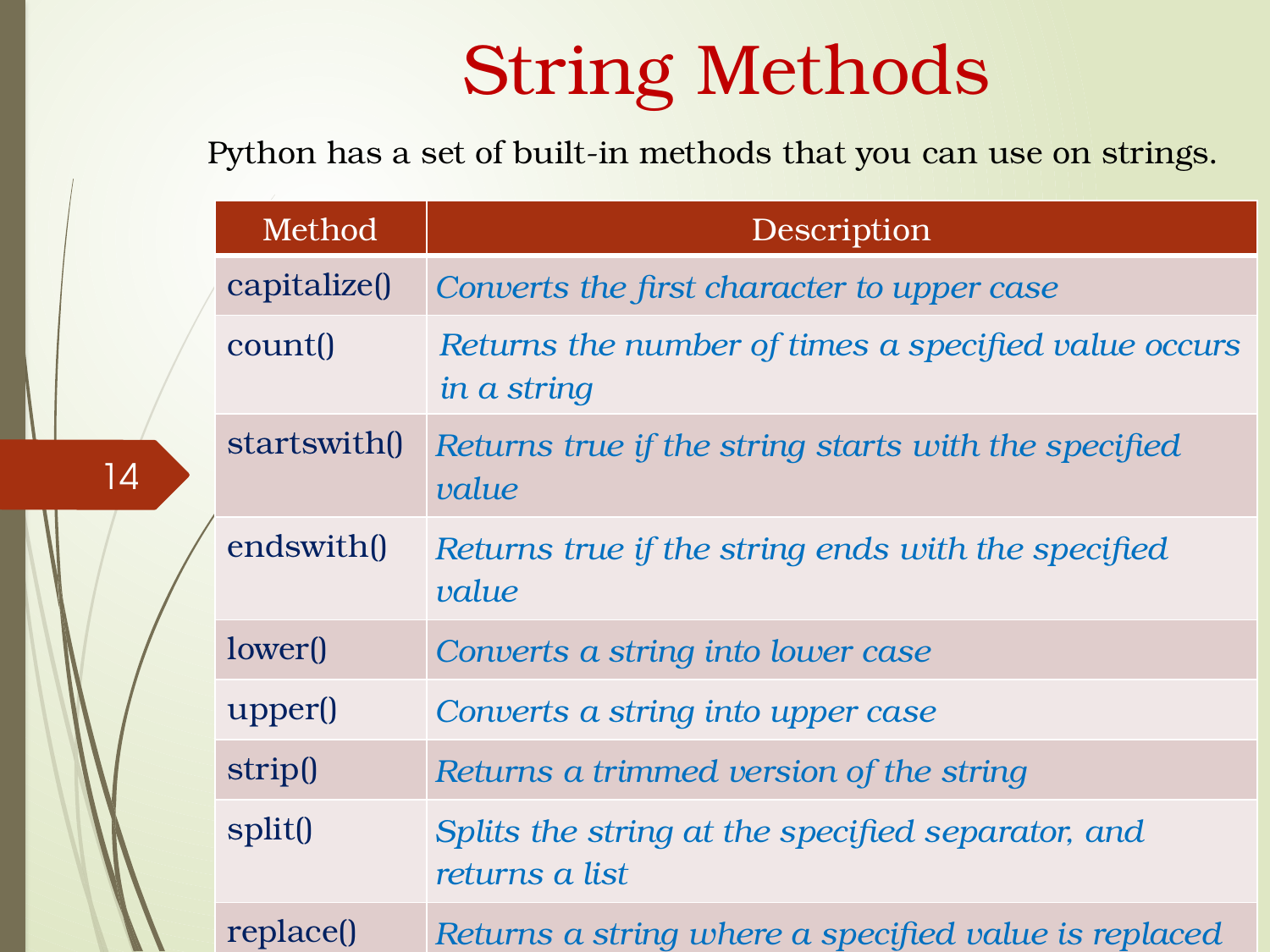

# String Methods
Python has a set of built-in methods that you can use on strings.

| Method | Description |
| --- | --- |
| capitalize() | Converts the first character to upper case |
| count() | Returns the number of times a specified value occurs in a string |
| startswith() | Returns true if the string starts with the specified value |
| endswith() | Returns true if the string ends with the specified value |
| lower() | Converts a string into lower case |
| upper() | Converts a string into upper case |
| strip() | Returns a trimmed version of the string |
| split() | Splits the string at the specified separator, and returns a list |
| replace() | Returns a string where a specified value is replaced with a specified value |
14